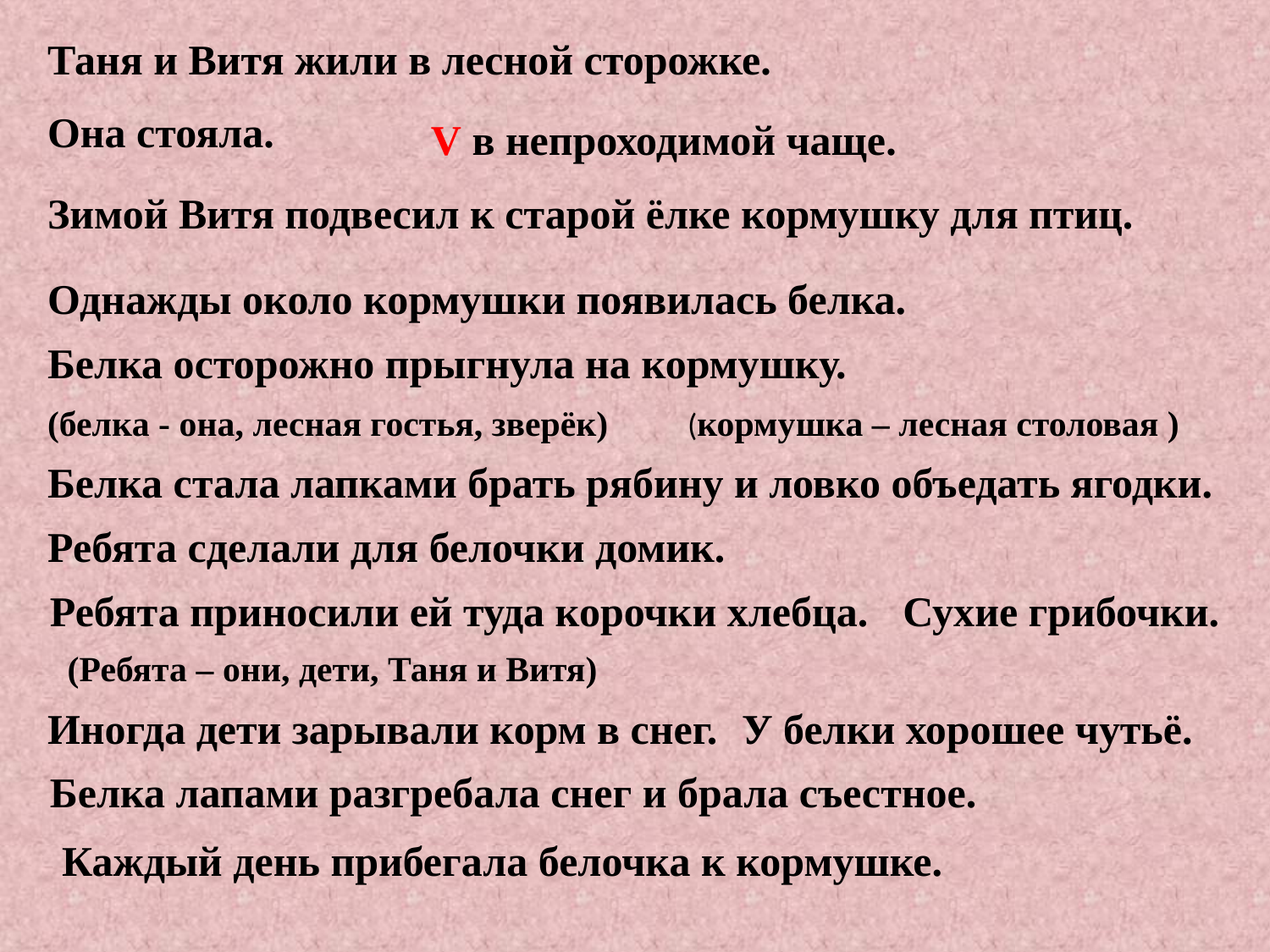

Таня и Витя жили в лесной сторожке.
Она стояла.
V в непроходимой чаще.
Зимой Витя подвесил к старой ёлке кормушку для птиц.
Однажды около кормушки появилась белка.
Белка осторожно прыгнула на кормушку.
(белка - она, лесная гостья, зверёк)
(кормушка – лесная столовая )
Белка стала лапками брать рябину и ловко объедать ягодки.
Ребята сделали для белочки домик.
Сухие грибочки.
Ребята приносили ей туда корочки хлебца.
(Ребята – они, дети, Таня и Витя)
Иногда дети зарывали корм в снег.
 У белки хорошее чутьё.
Белка лапами разгребала снег и брала съестное.
Каждый день прибегала белочка к кормушке.